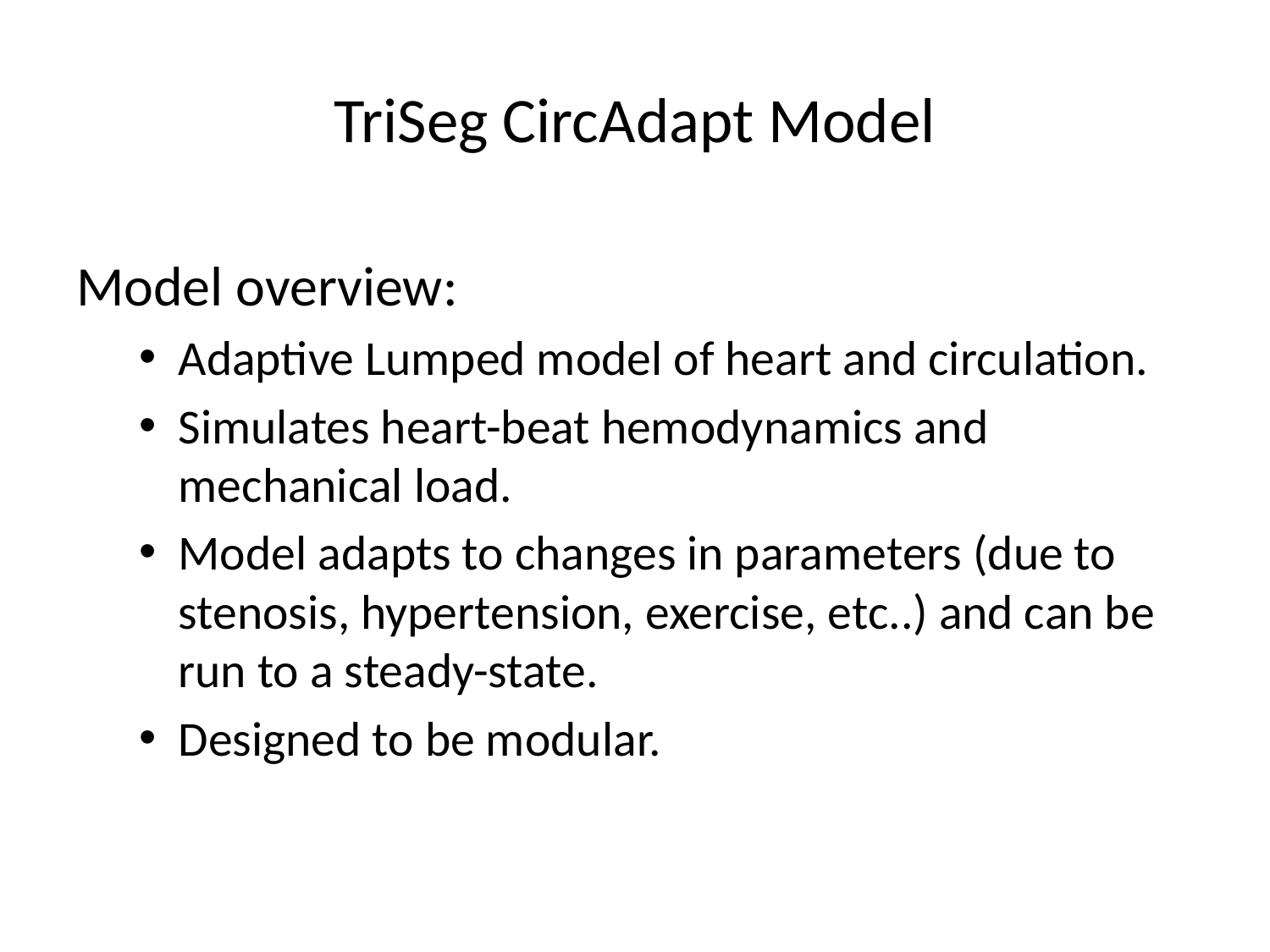

# TriSeg CircAdapt Model
Model overview:
Adaptive Lumped model of heart and circulation.
Simulates heart-beat hemodynamics and mechanical load.
Model adapts to changes in parameters (due to stenosis, hypertension, exercise, etc..) and can be run to a steady-state.
Designed to be modular.